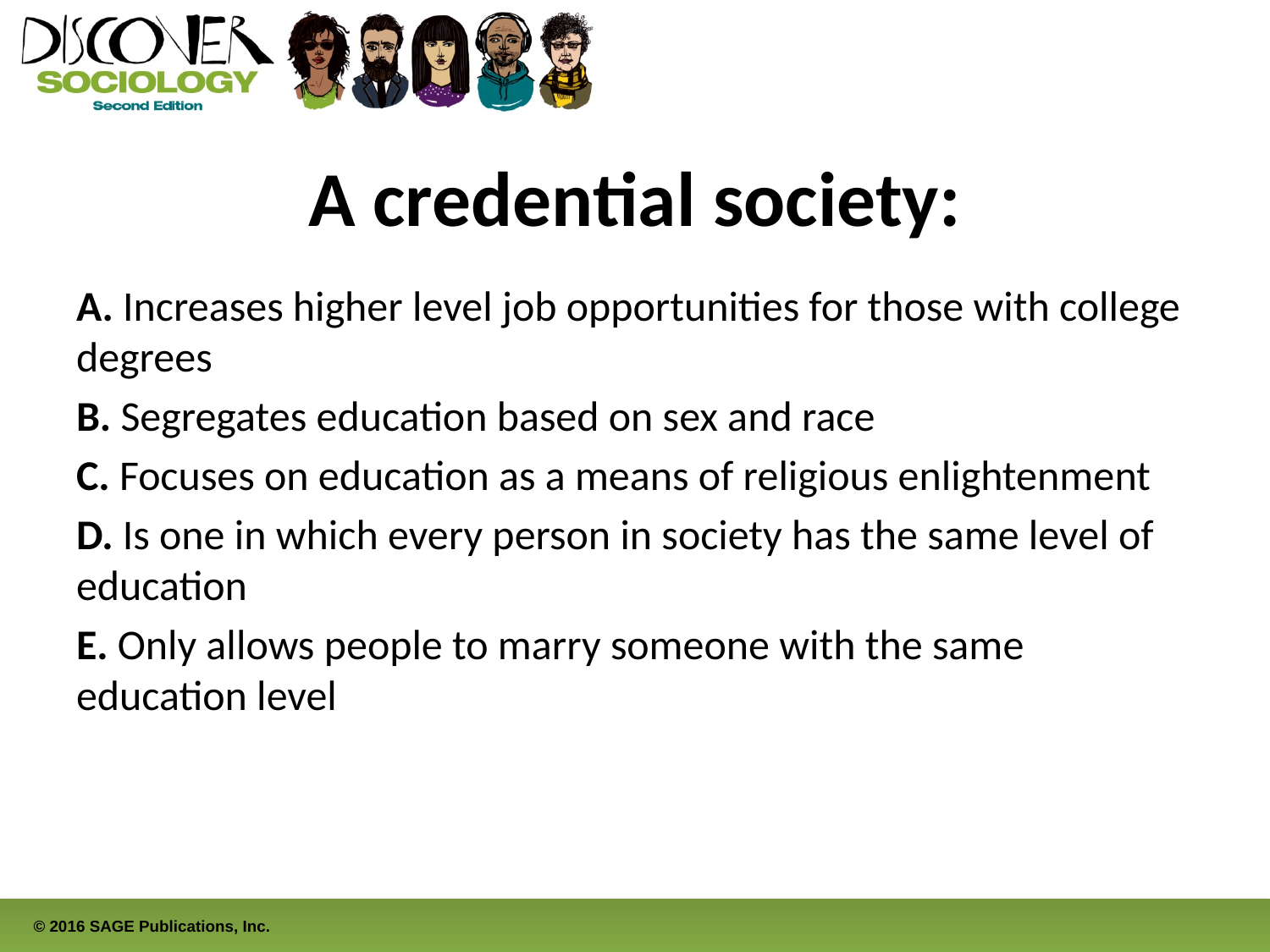

# A credential society:
A. Increases higher level job opportunities for those with college degrees
B. Segregates education based on sex and race
C. Focuses on education as a means of religious enlightenment
D. Is one in which every person in society has the same level of education
E. Only allows people to marry someone with the same education level